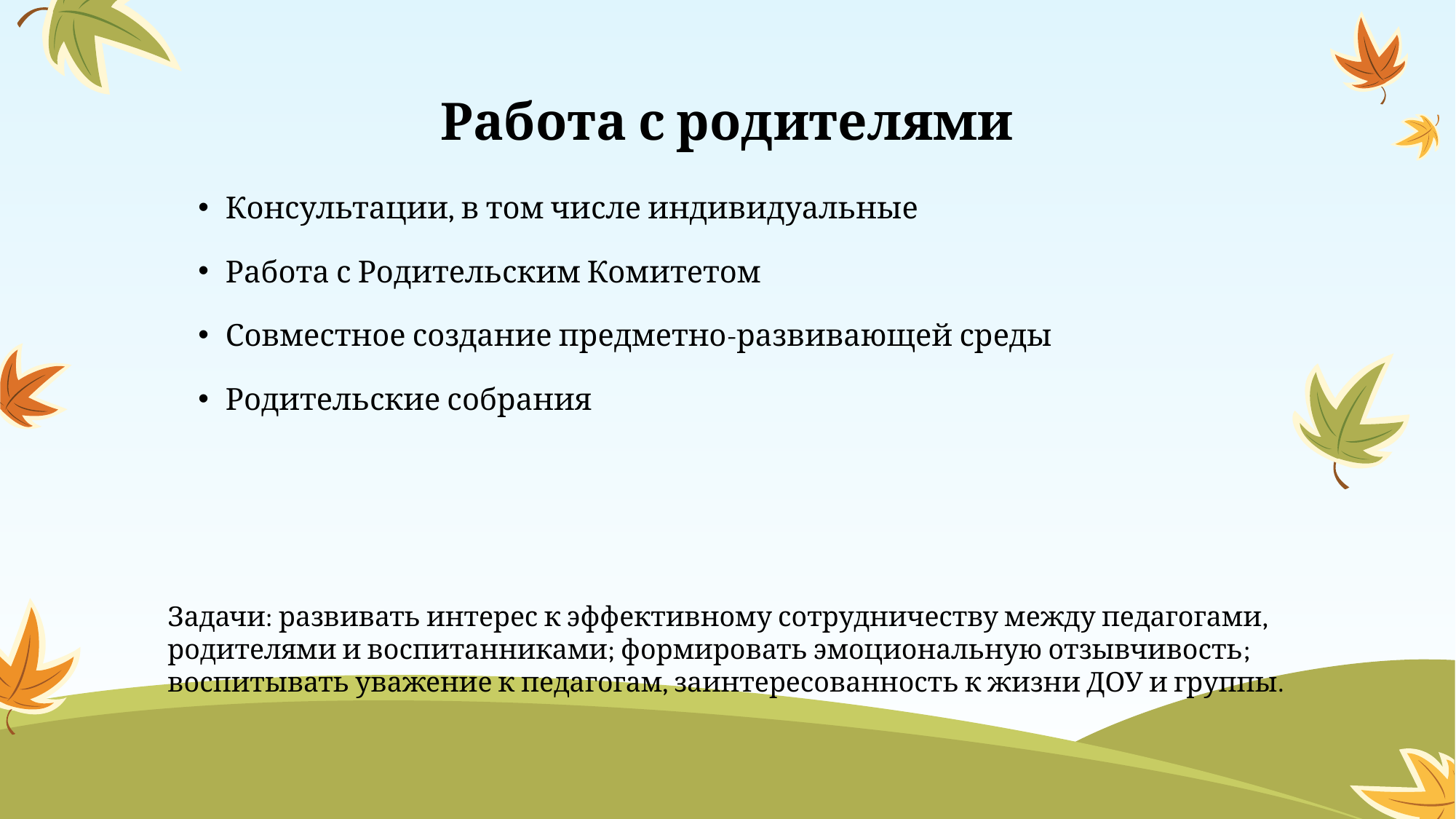

# Работа с родителями
Консультации, в том числе индивидуальные
Работа с Родительским Комитетом
Совместное создание предметно-развивающей среды
Родительские собрания
Задачи: развивать интерес к эффективному сотрудничеству между педагогами, родителями и воспитанниками; формировать эмоциональную отзывчивость; воспитывать уважение к педагогам, заинтересованность к жизни ДОУ и группы.